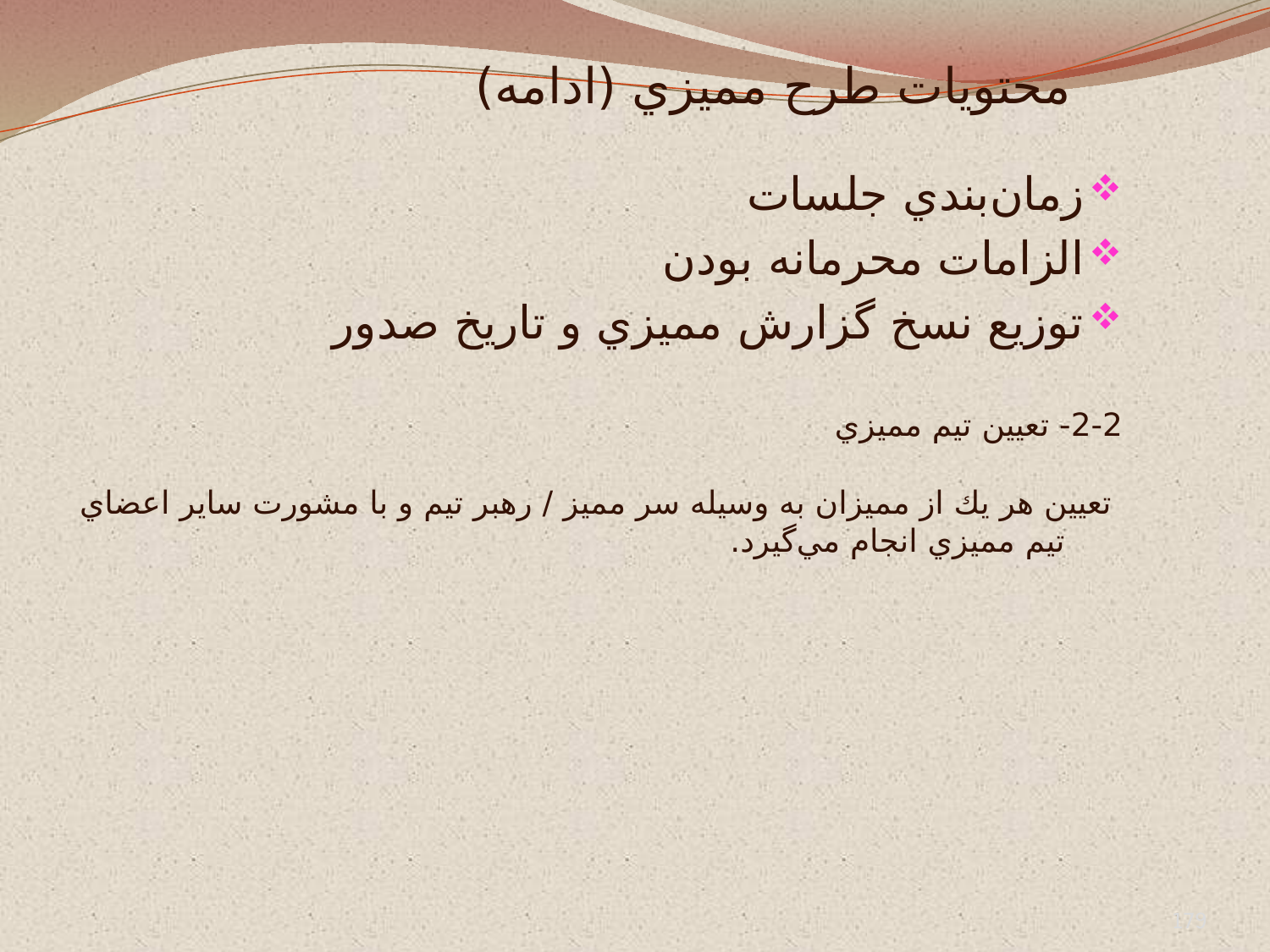

# محتويات طرح مميزي (ادامه)
زمان‌بندي جلسات
الزامات محرمانه بودن
توزيع نسخ گزارش مميزي و تاريخ صدور
2-2- تعيين تيم مميزي
تعيين هر يك از مميزان به وسيله سر مميز / رهبر تيم و با مشورت ساير اعضاي تيم مميزي انجام مي‌گيرد.
179